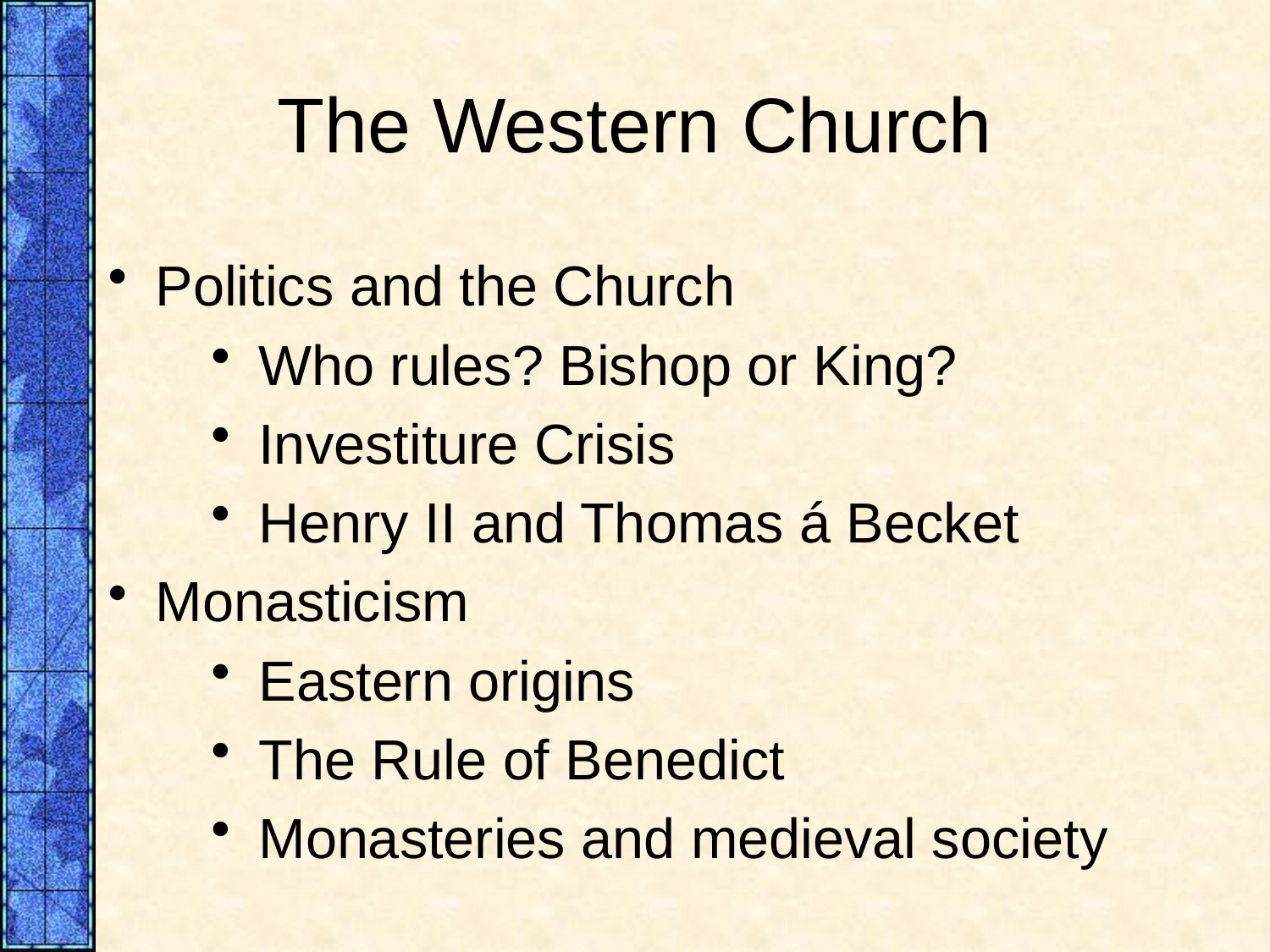

# The Western Church
Politics and the Church
Who rules? Bishop or King?
Investiture Crisis
Henry II and Thomas á Becket
Monasticism
Eastern origins
The Rule of Benedict
Monasteries and medieval society